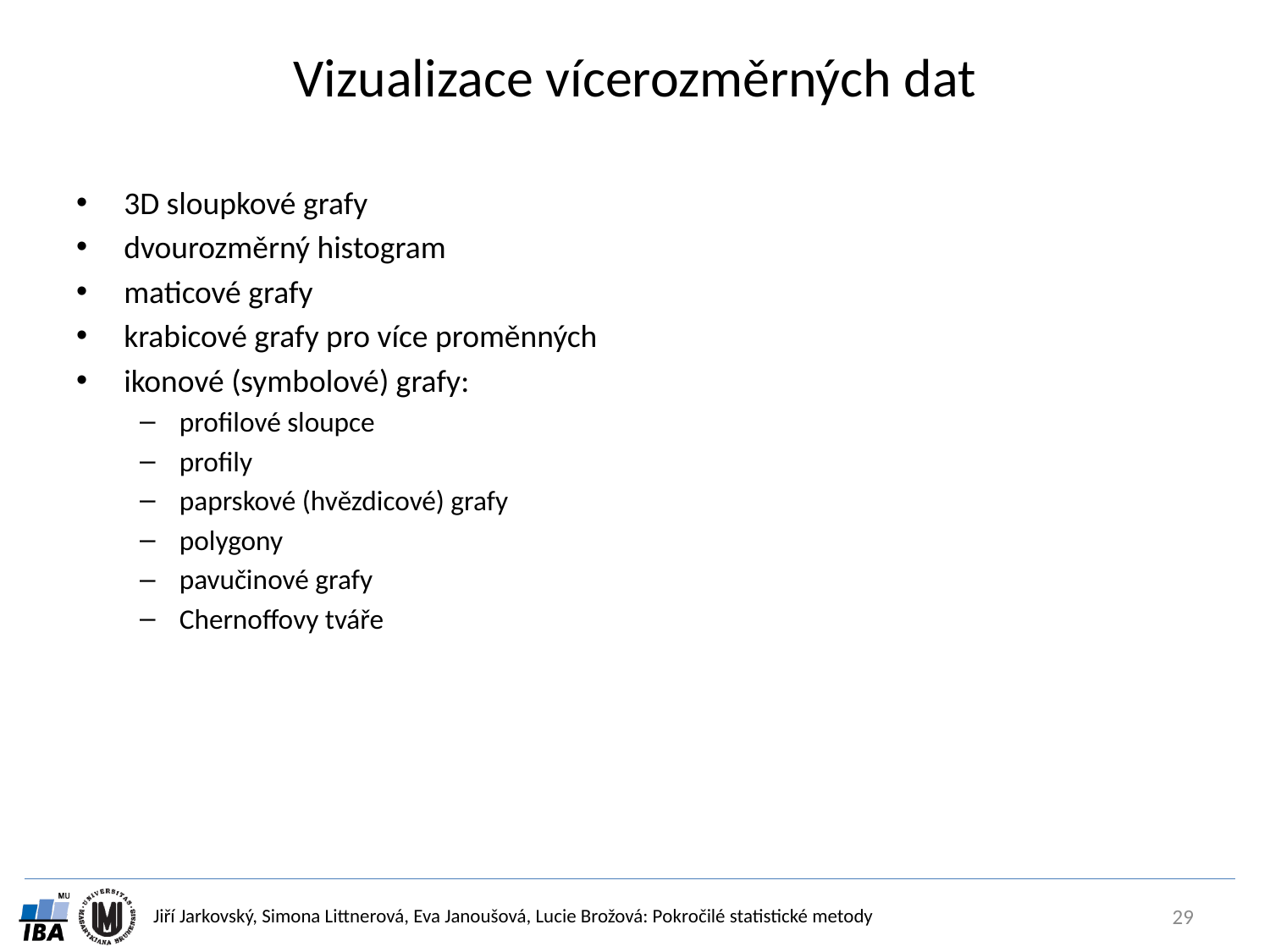

# Vizualizace vícerozměrných dat
3D sloupkové grafy
dvourozměrný histogram
maticové grafy
krabicové grafy pro více proměnných
ikonové (symbolové) grafy:
profilové sloupce
profily
paprskové (hvězdicové) grafy
polygony
pavučinové grafy
Chernoffovy tváře
29